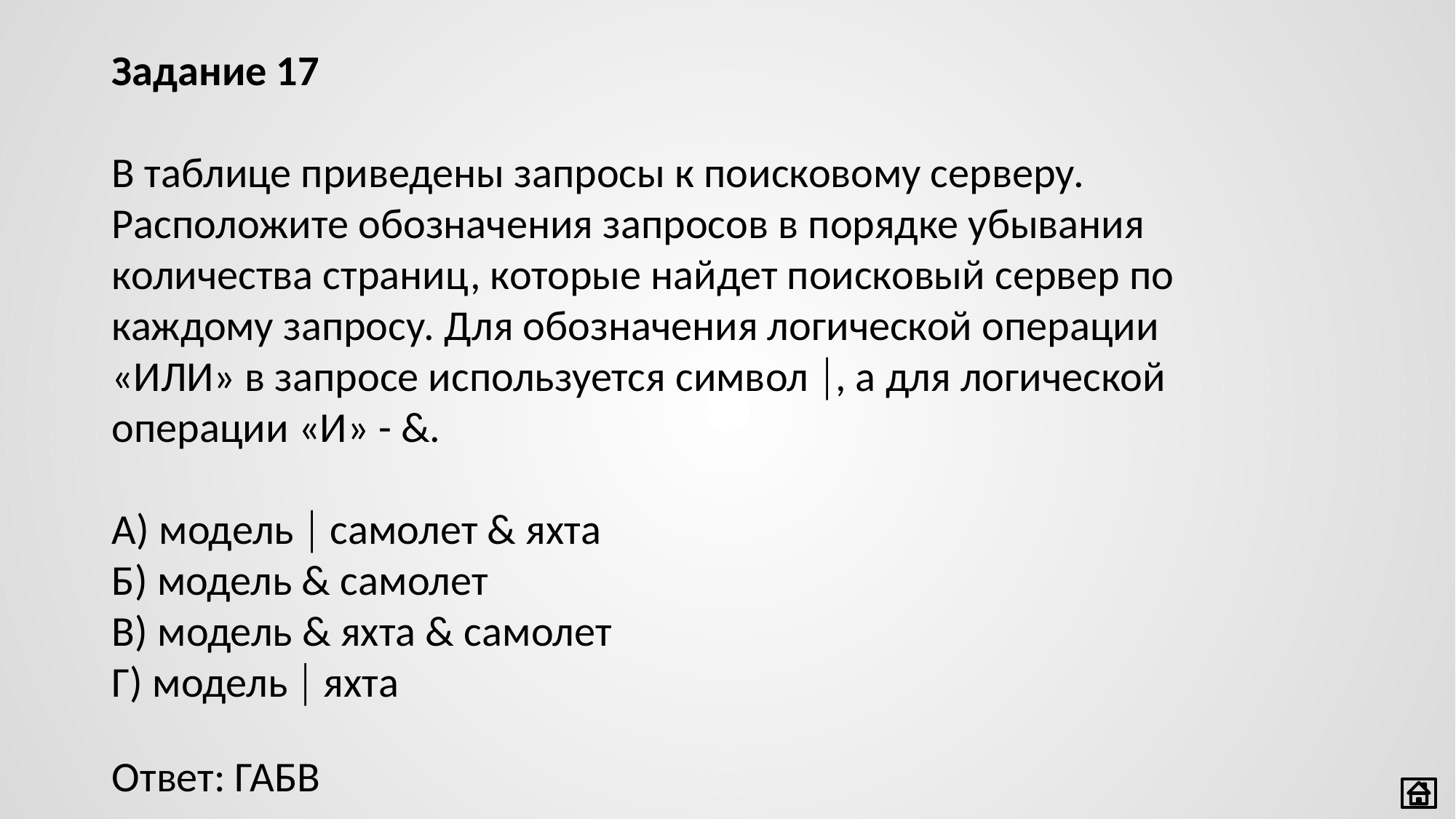

Задание 17
В таблице приведены запросы к поисковому серверу. Расположите обозначения запросов в порядке убывания количества страниц, которые найдет поисковый сервер по каждому запросу. Для обозначения логической операции «ИЛИ» в запросе используется символ |, а для логической операции «И» - &.

А) модель | самолет & яхта
Б) модель & самолет
В) модель & яхта & самолет
Г) модель | яхта

Ответ: ГАБВ